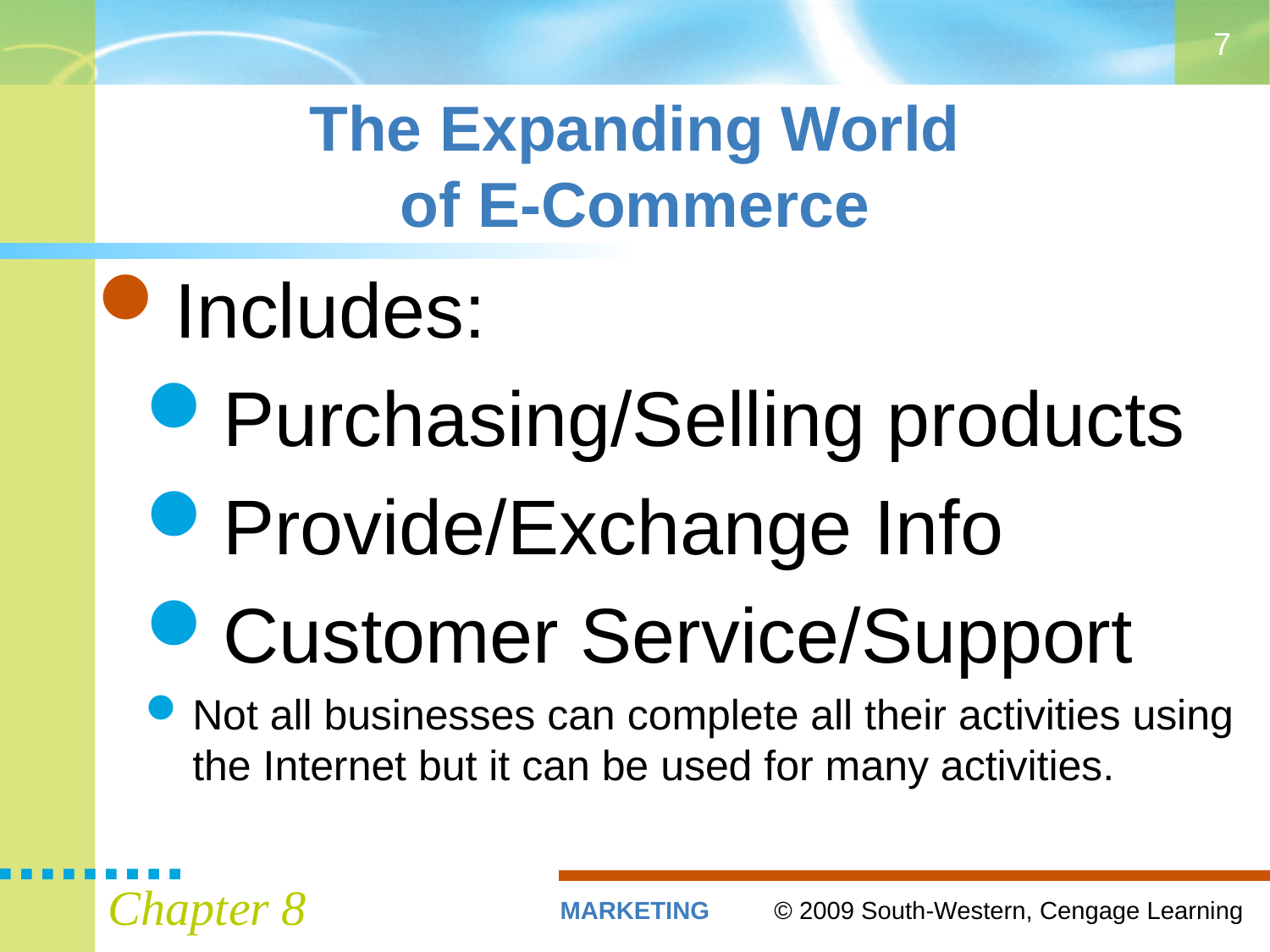

7
# The Expanding World of E-Commerce
Includes:
Purchasing/Selling products
Provide/Exchange Info
Customer Service/Support
Not all businesses can complete all their activities using the Internet but it can be used for many activities.

Chapter 8